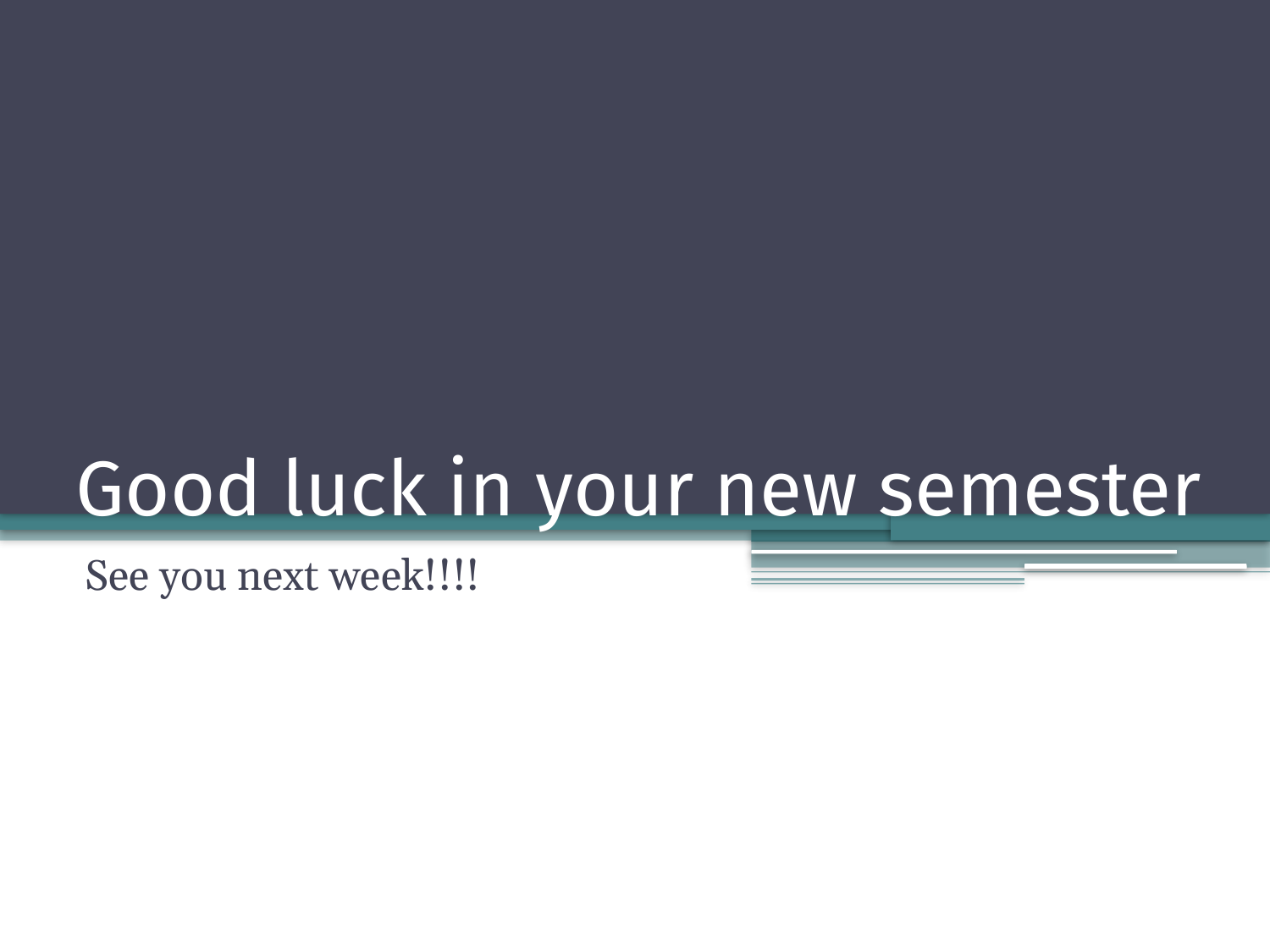

# Good luck in your new semester
See you next week!!!!